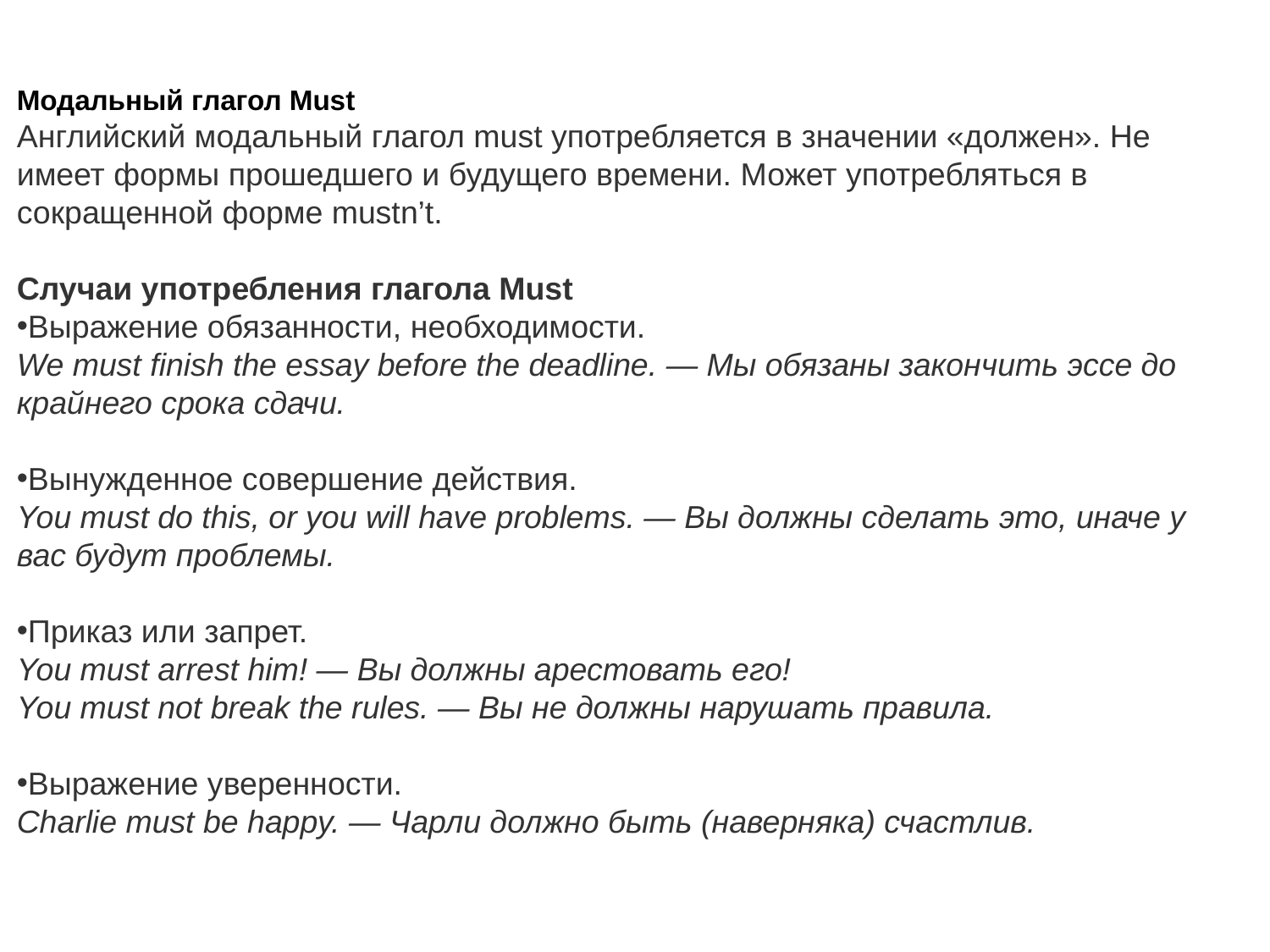

Модальный глагол Must
Английский модальный глагол must употребляется в значении «должен». Не имеет формы прошедшего и будущего времени. Может употребляться в сокращенной форме mustn’t.

Случаи употребления глагола Must
Выражение обязанности, необходимости.
We must finish the essay before the deadline. — Мы обязаны закончить эссе до крайнего срока сдачи.

Вынужденное совершение действия.
You must do this, or you will have problems. — Вы должны сделать это, иначе у вас будут проблемы.

Приказ или запрет.
You must arrest him! — Вы должны арестовать его!
You must not break the rules. — Вы не должны нарушать правила.

Выражение уверенности.
Charlie must be happy. — Чарли должно быть (наверняка) счастлив.